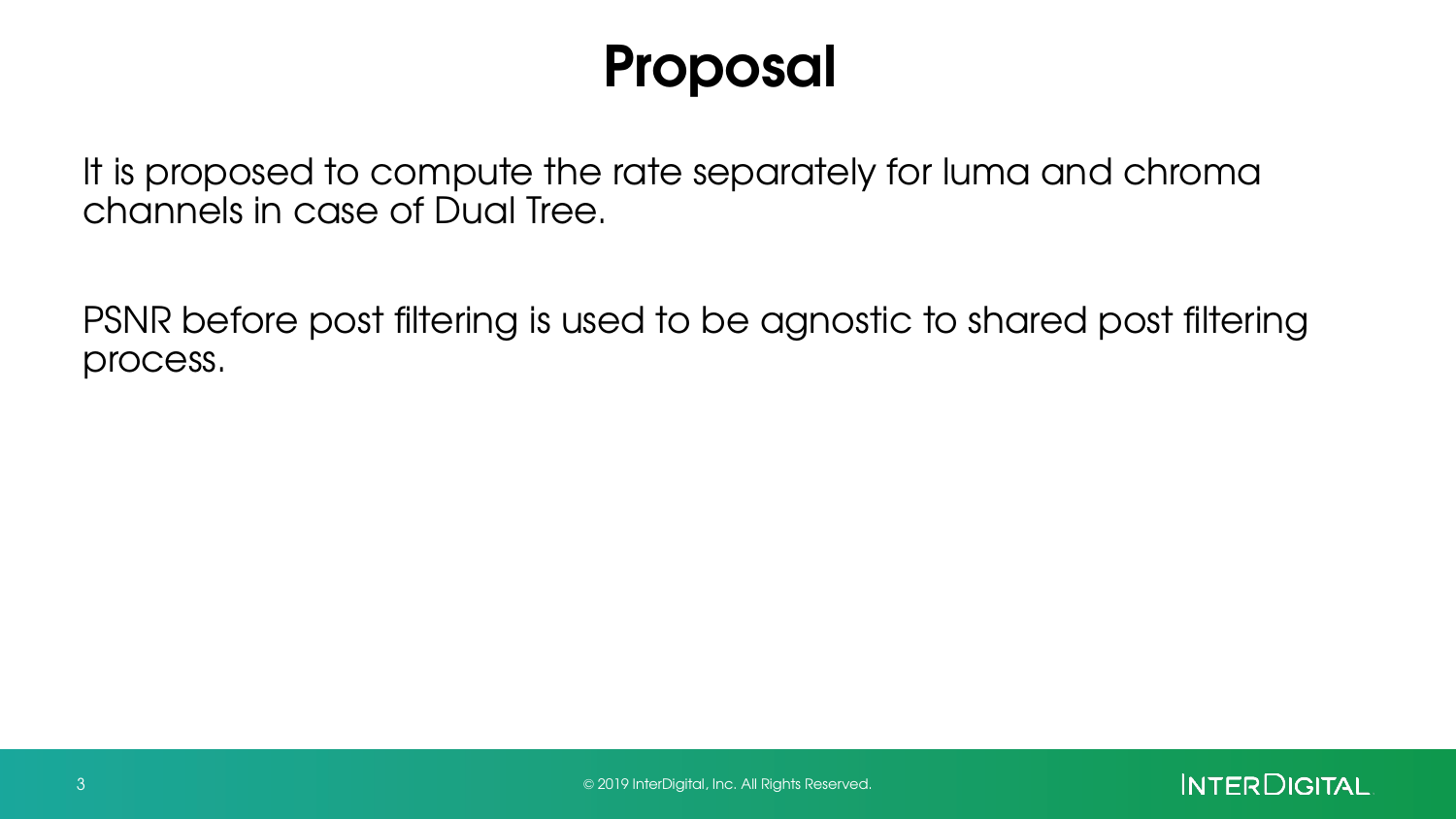

# Proposal
It is proposed to compute the rate separately for luma and chroma channels in case of Dual Tree.

PSNR before post filtering is used to be agnostic to shared post filtering process.
3
© 2019 InterDigital, Inc. All Rights Reserved.